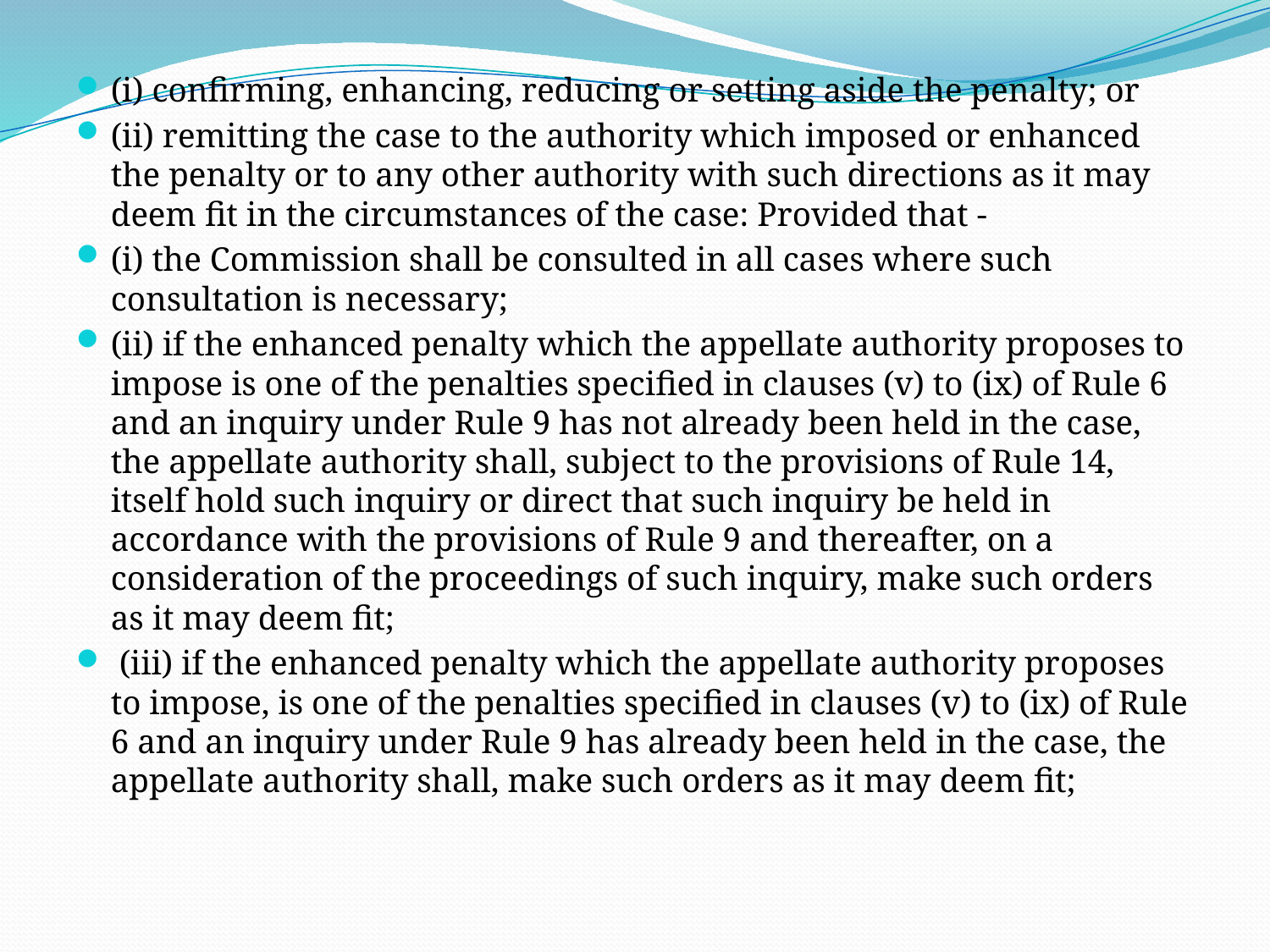

(i) confirming, enhancing, reducing or setting aside the penalty; or
(ii) remitting the case to the authority which imposed or enhanced the penalty or to any other authority with such directions as it may deem fit in the circumstances of the case: Provided that -
(i) the Commission shall be consulted in all cases where such consultation is necessary;
(ii) if the enhanced penalty which the appellate authority proposes to impose is one of the penalties specified in clauses (v) to (ix) of Rule 6 and an inquiry under Rule 9 has not already been held in the case, the appellate authority shall, subject to the provisions of Rule 14, itself hold such inquiry or direct that such inquiry be held in accordance with the provisions of Rule 9 and thereafter, on a consideration of the proceedings of such inquiry, make such orders as it may deem fit;
 (iii) if the enhanced penalty which the appellate authority proposes to impose, is one of the penalties specified in clauses (v) to (ix) of Rule 6 and an inquiry under Rule 9 has already been held in the case, the appellate authority shall, make such orders as it may deem fit;